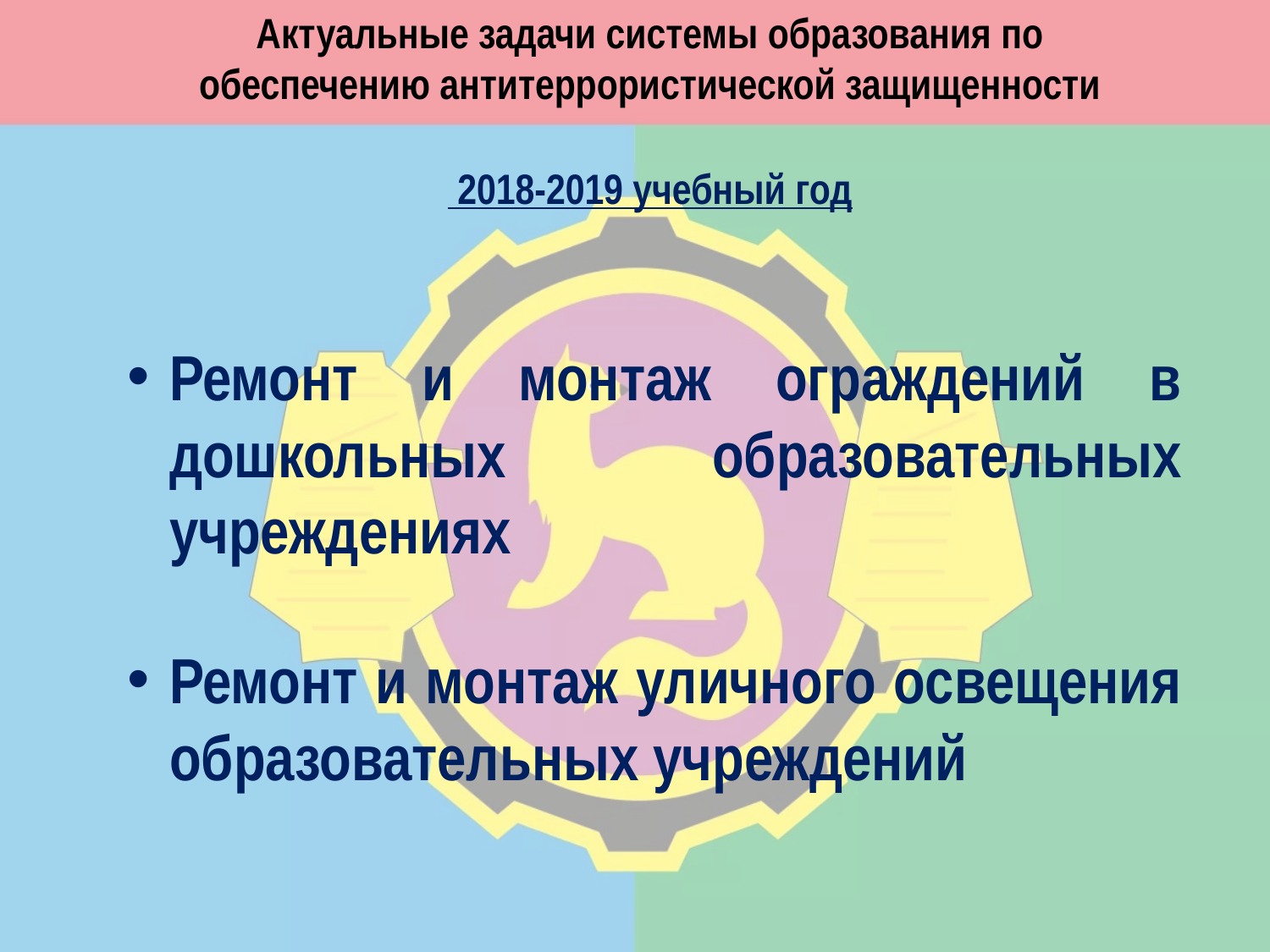

Актуальные задачи системы образования по обеспечению антитеррористической защищенности
 2018-2019 учебный год

Ремонт и монтаж ограждений в дошкольных образовательных учреждениях

Ремонт и монтаж уличного освещения образовательных учреждений